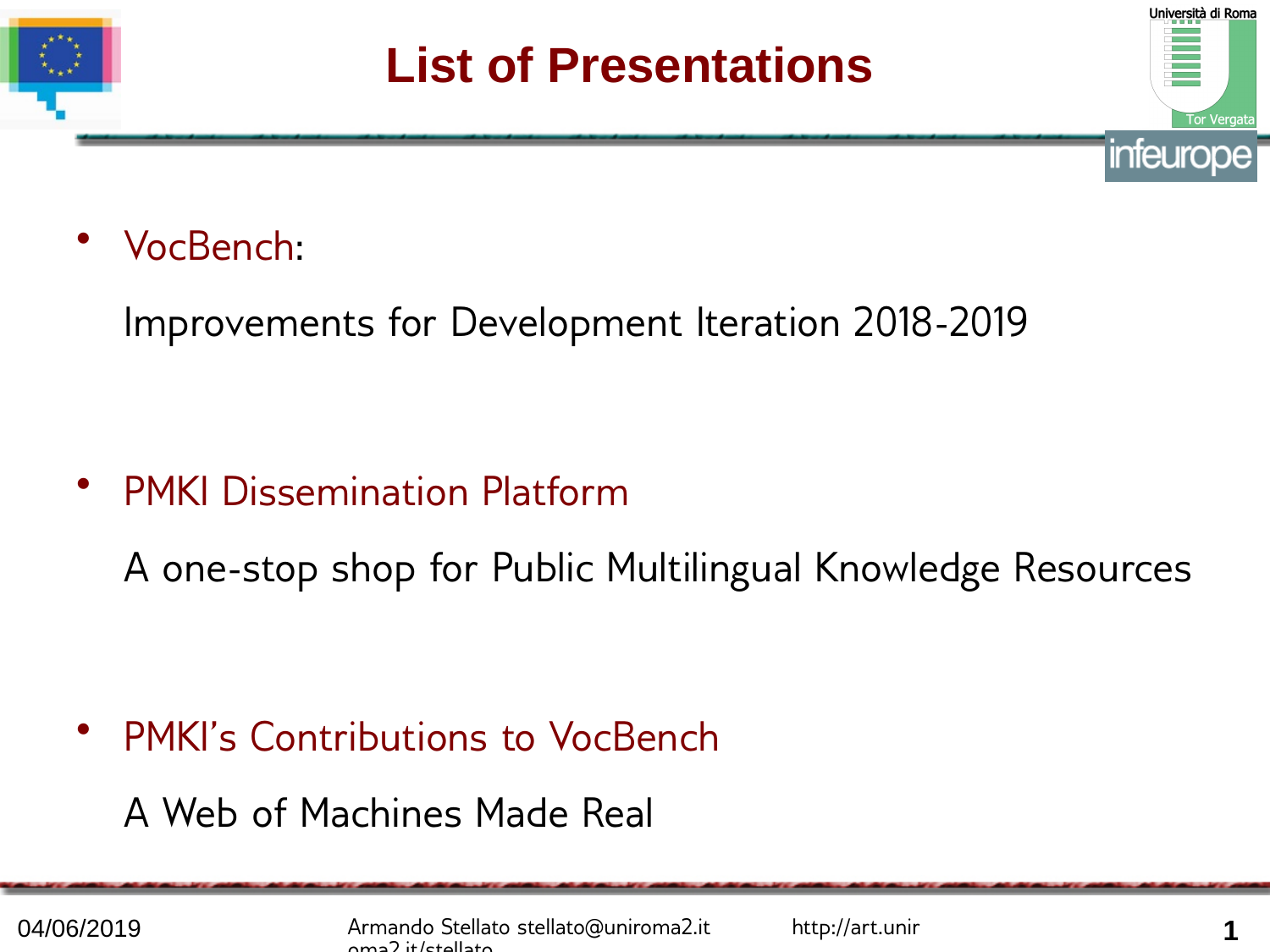

# List of Presentations
VocBench:
Improvements for Development Iteration 2018-2019

PMKI Dissemination Platform
A one-stop shop for Public Multilingual Knowledge Resources

PMKI’s Contributions to VocBench
A Web of Machines Made Real

Armando Stellato stellato@uniroma2.it            http://art.uniroma2.it/stellato
04/06/2019
1